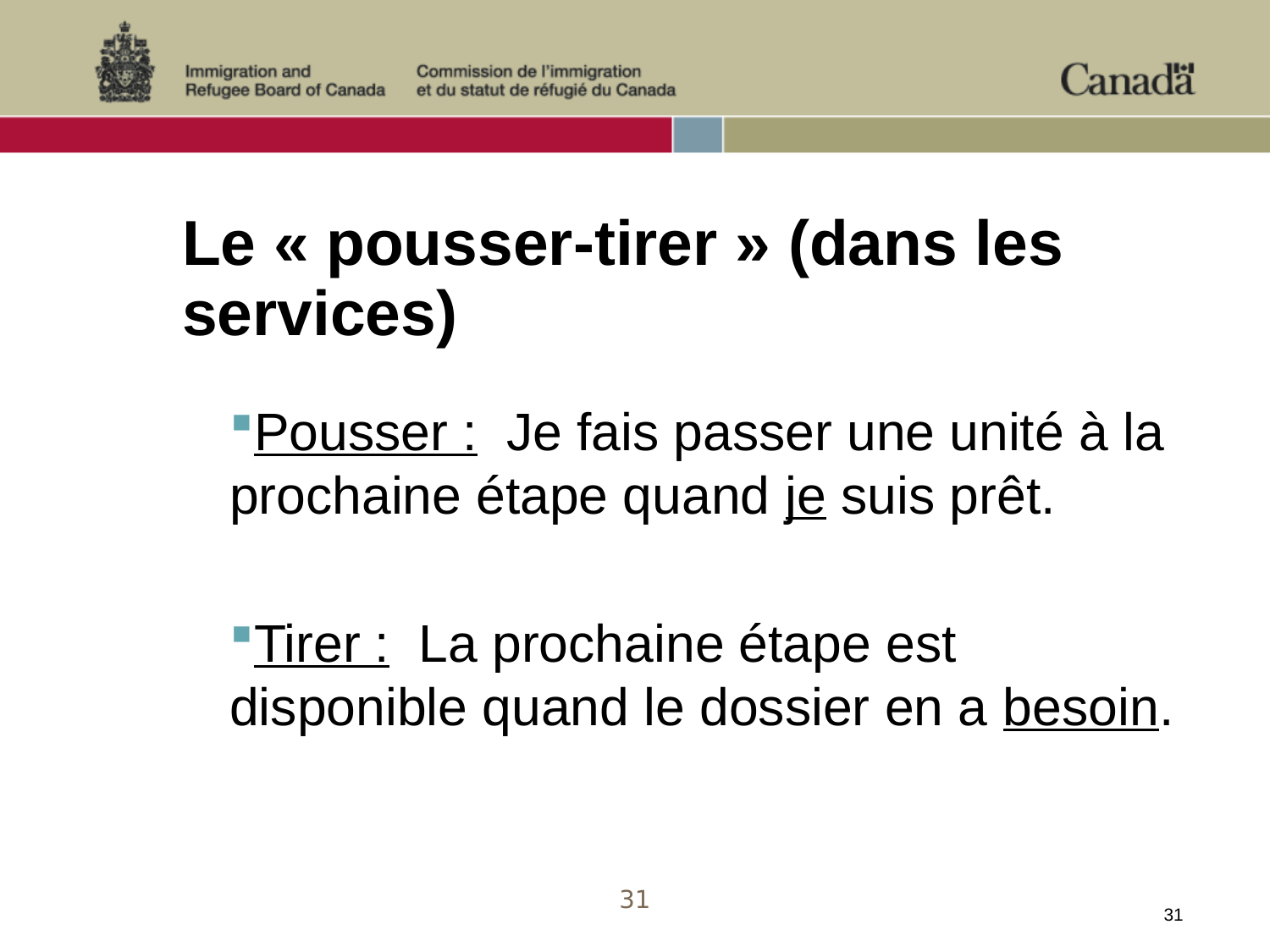

# Le « pousser-tirer » (dans les services)
Pousser :  Je fais passer une unité à la prochaine étape quand je suis prêt.

Tirer :  La prochaine étape est disponible quand le dossier en a besoin.
31
31